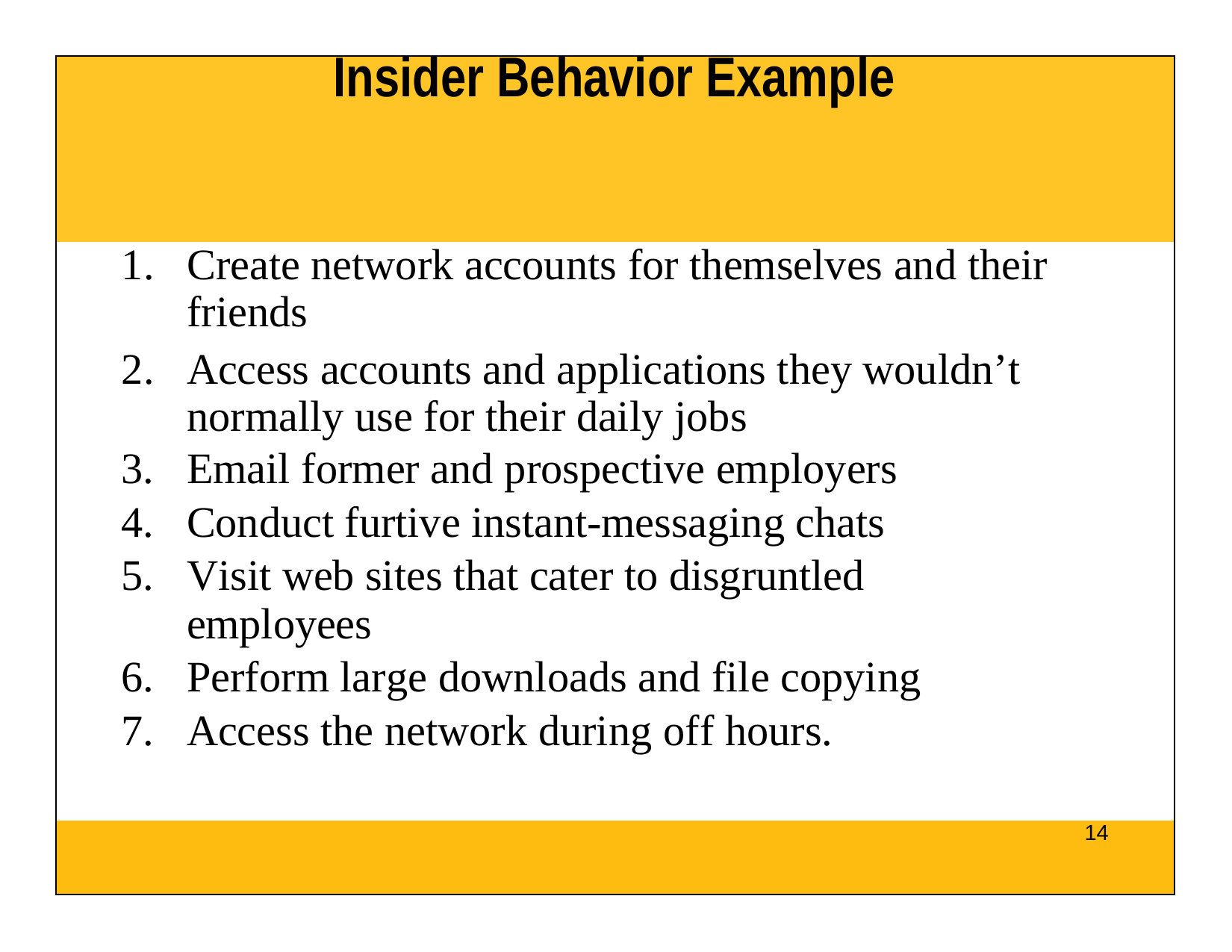

| Insider Behavior Example |
| --- |
| Create network accounts for themselves and their friends Access accounts and applications they wouldn’t normally use for their daily jobs Email former and prospective employers Conduct furtive instant-messaging chats Visit web sites that cater to disgruntled employees Perform large downloads and file copying Access the network during off hours. |
| 14 |